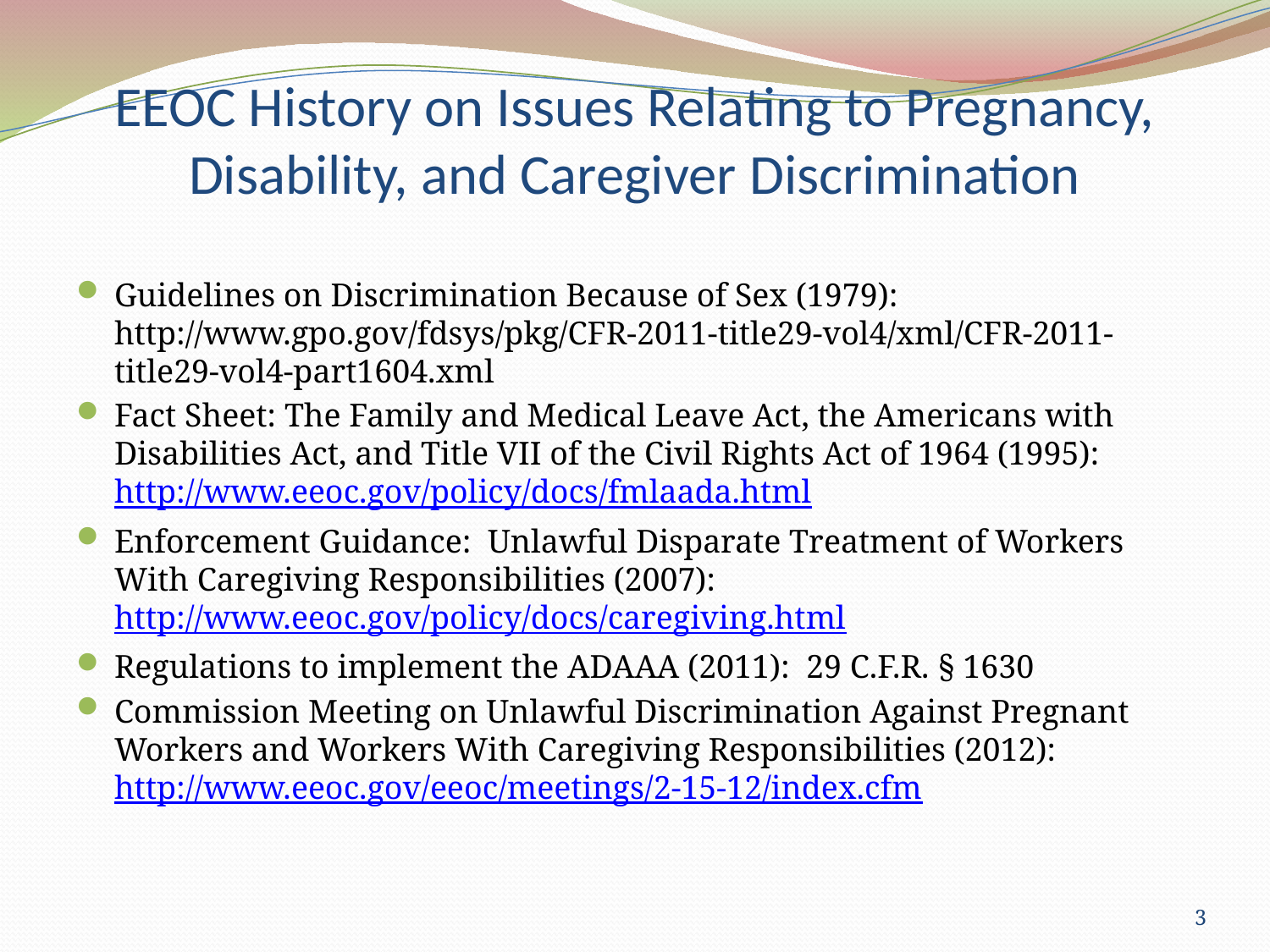

# EEOC History on Issues Relating to Pregnancy, Disability, and Caregiver Discrimination
Guidelines on Discrimination Because of Sex (1979):  http://www.gpo.gov/fdsys/pkg/CFR-2011-title29-vol4/xml/CFR-2011-title29-vol4-part1604.xml
Fact Sheet: The Family and Medical Leave Act, the Americans with Disabilities Act, and Title VII of the Civil Rights Act of 1964 (1995): http://www.eeoc.gov/policy/docs/fmlaada.html
Enforcement Guidance:  Unlawful Disparate Treatment of Workers With Caregiving Responsibilities (2007): http://www.eeoc.gov/policy/docs/caregiving.html
Regulations to implement the ADAAA (2011):  29 C.F.R. § 1630
Commission Meeting on Unlawful Discrimination Against Pregnant Workers and Workers With Caregiving Responsibilities (2012): http://www.eeoc.gov/eeoc/meetings/2-15-12/index.cfm

3